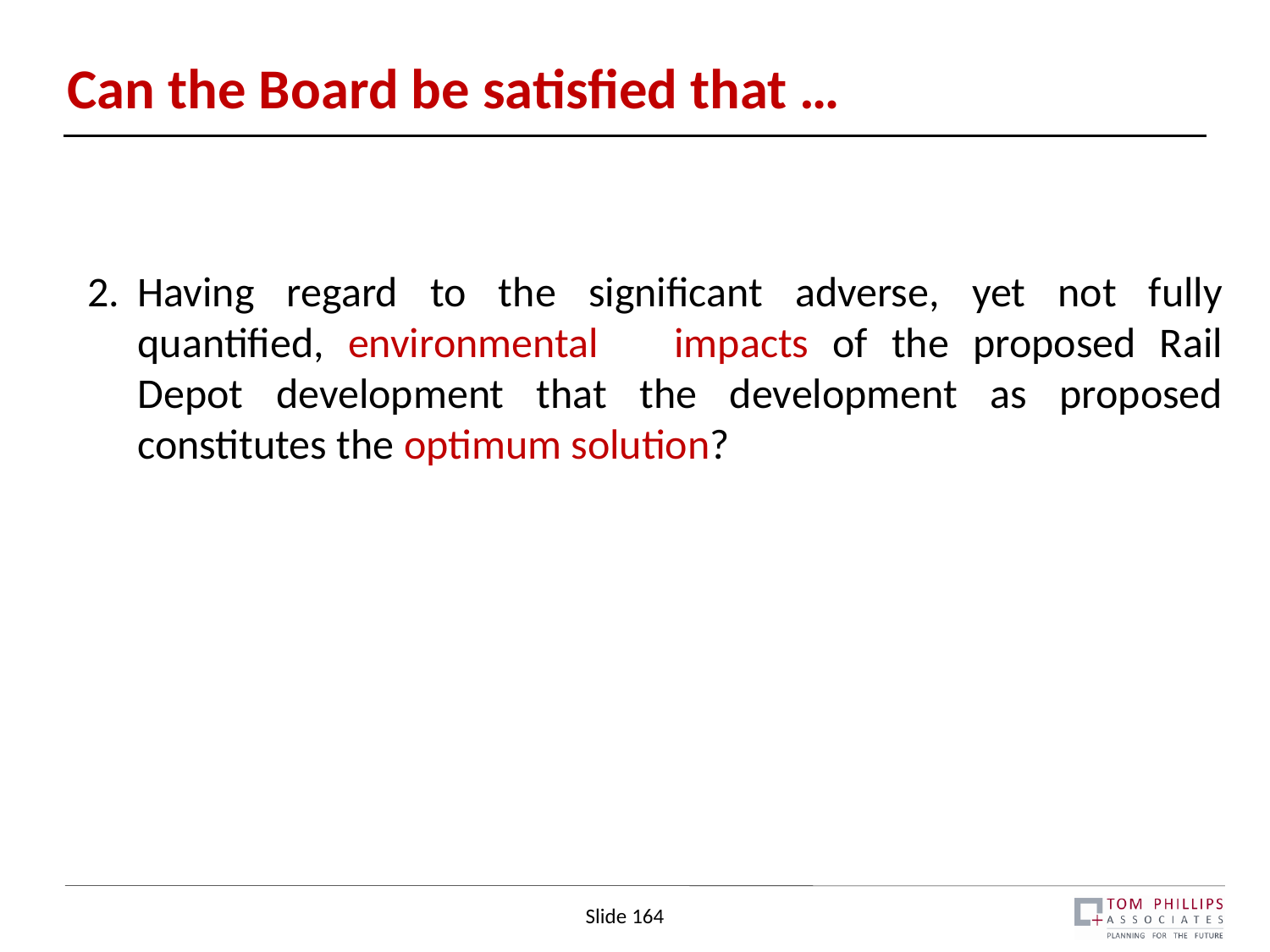

# Can the Board be satisfied that …
2.	Having regard to the significant adverse, yet not fully quantified, environmental 	impacts of the proposed Rail Depot development that the development as proposed constitutes the optimum solution?